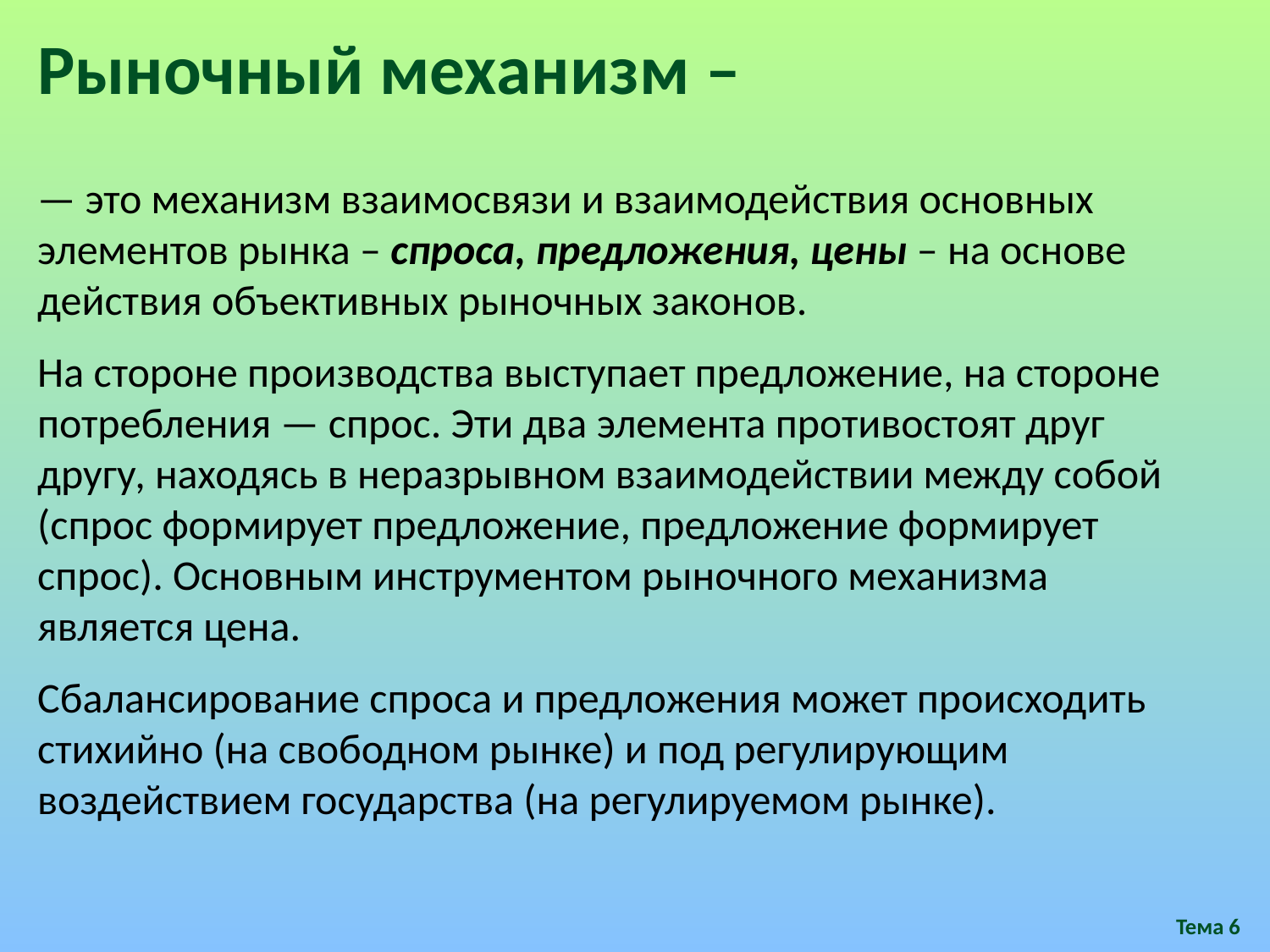

Рыночный механизм –

— это механизм взаимосвязи и взаимодействия основных элементов рынка – спроса, предложения, цены – на основе действия объективных рыночных законов.

На стороне производства выступает предложение, на стороне потребления — спрос. Эти два элемента противостоят друг другу, находясь в неразрывном взаимодействии между собой (спрос формирует предложение, предложение формирует спрос). Основным инструментом рыночного механизма является цена.

Сбалансирование спроса и предложения может происходить стихийно (на свободном рынке) и под регулирующим воздействием государства (на регулируемом рынке).
Тема 6